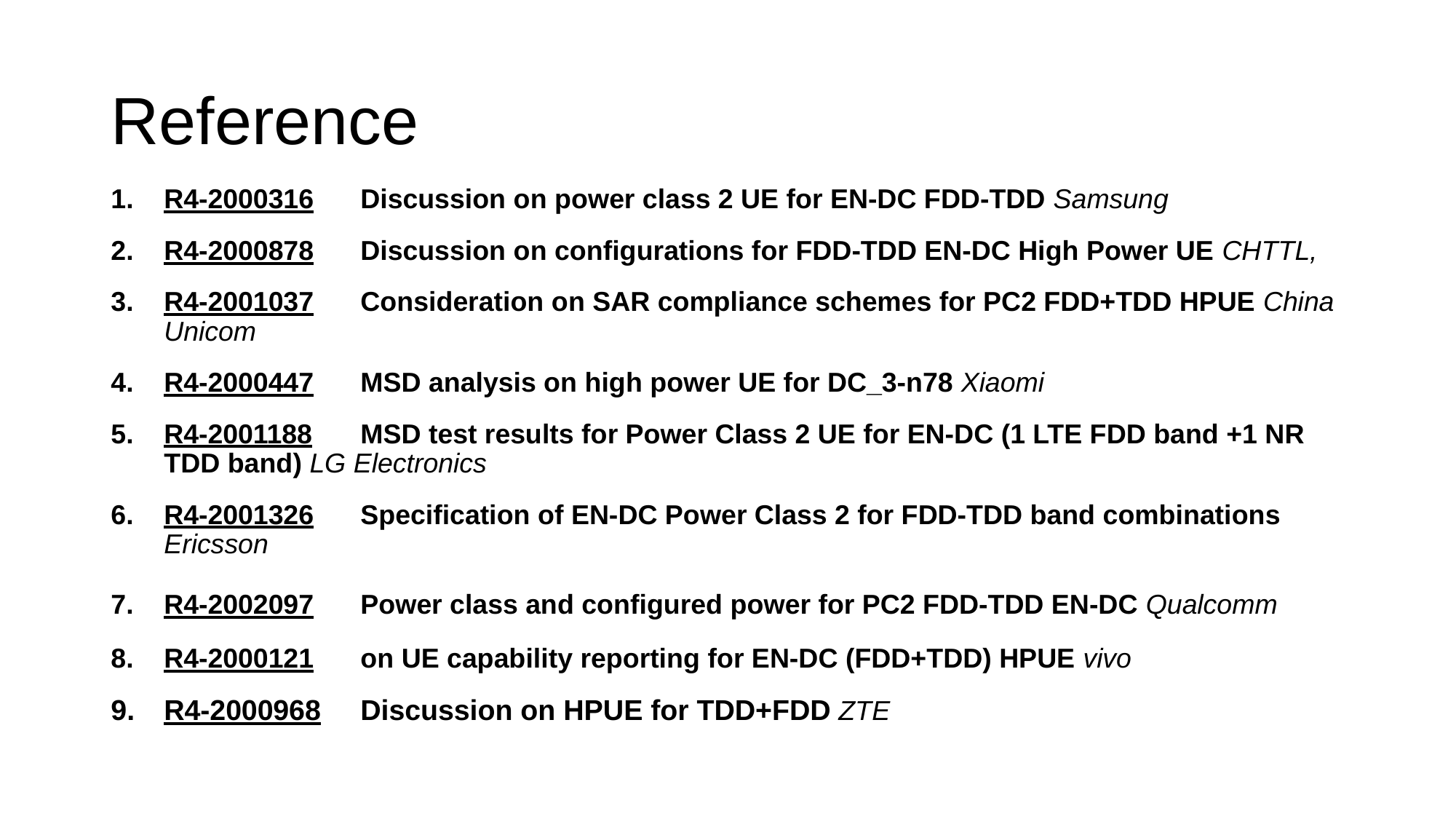

# Reference
R4-2000316	Discussion on power class 2 UE for EN-DC FDD-TDD Samsung
R4-2000878	Discussion on configurations for FDD-TDD EN-DC High Power UE CHTTL,
R4-2001037	Consideration on SAR compliance schemes for PC2 FDD+TDD HPUE China Unicom
R4-2000447	MSD analysis on high power UE for DC_3-n78 Xiaomi
R4-2001188	MSD test results for Power Class 2 UE for EN-DC (1 LTE FDD band +1 NR TDD band) LG Electronics
R4-2001326	Specification of EN-DC Power Class 2 for FDD-TDD band combinations Ericsson
R4-2002097	Power class and configured power for PC2 FDD-TDD EN-DC Qualcomm
R4-2000121	on UE capability reporting for EN-DC (FDD+TDD) HPUE vivo
R4-2000968	Discussion on HPUE for TDD+FDD ZTE